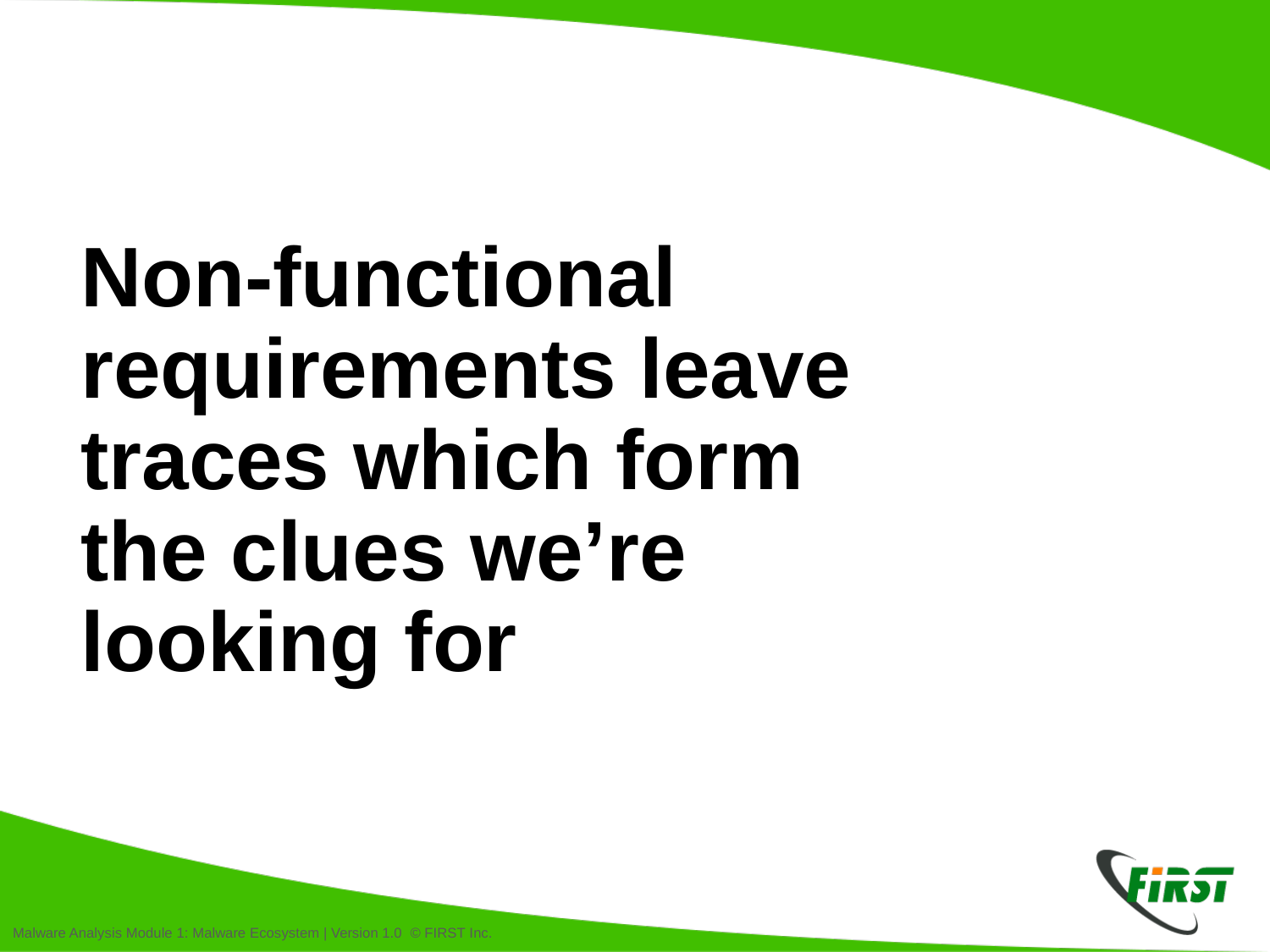

# Non-functional requirements leave traces which form the clues we’re looking for